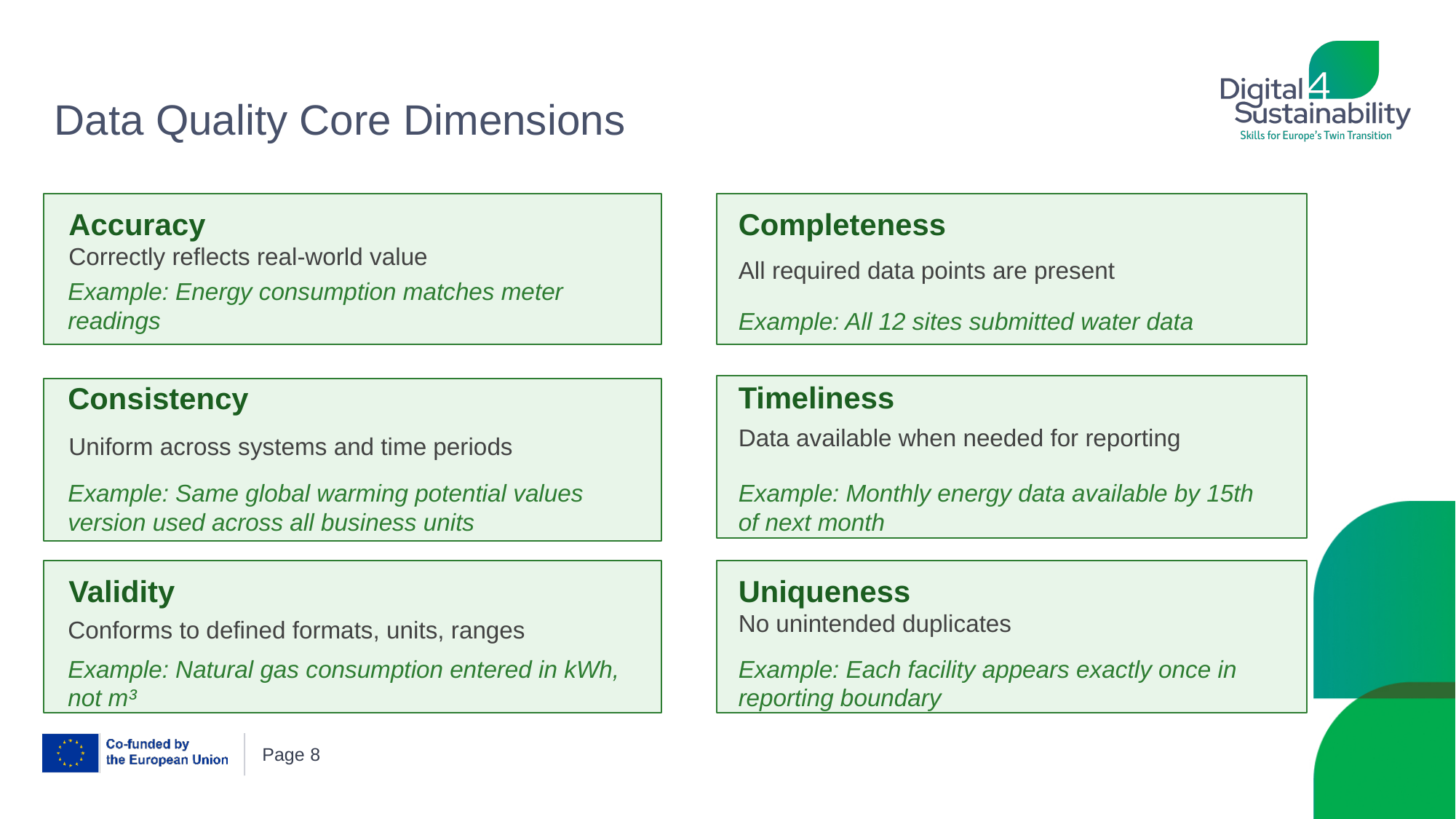

# Data Quality Core Dimensions

Accuracy
Completeness
Correctly reflects real-world value
All required data points are present
Example: Energy consumption matches meter readings
Example: All 12 sites submitted water data
Timeliness
Consistency

Data available when needed for reporting
Uniform across systems and time periods
Example: Same global warming potential values version used across all business units
Example: Monthly energy data available by 15th of next month

Validity
Uniqueness
No unintended duplicates
Conforms to defined formats, units, ranges
Example: Each facility appears exactly once in reporting boundary
Example: Natural gas consumption entered in kWh, not m³